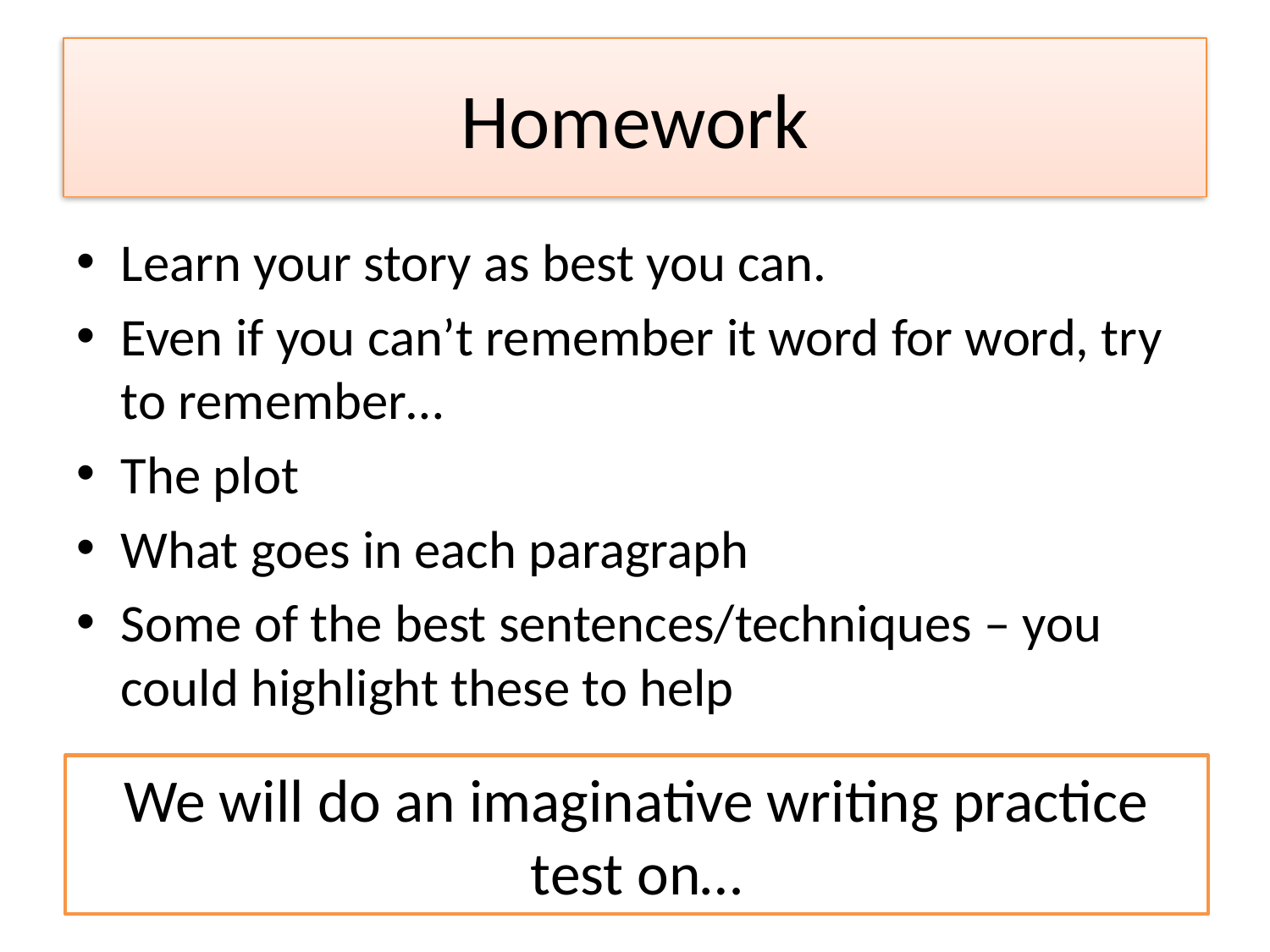

# Homework
Learn your story as best you can.
Even if you can’t remember it word for word, try to remember…
The plot
What goes in each paragraph
Some of the best sentences/techniques – you could highlight these to help
We will do an imaginative writing practice test on…